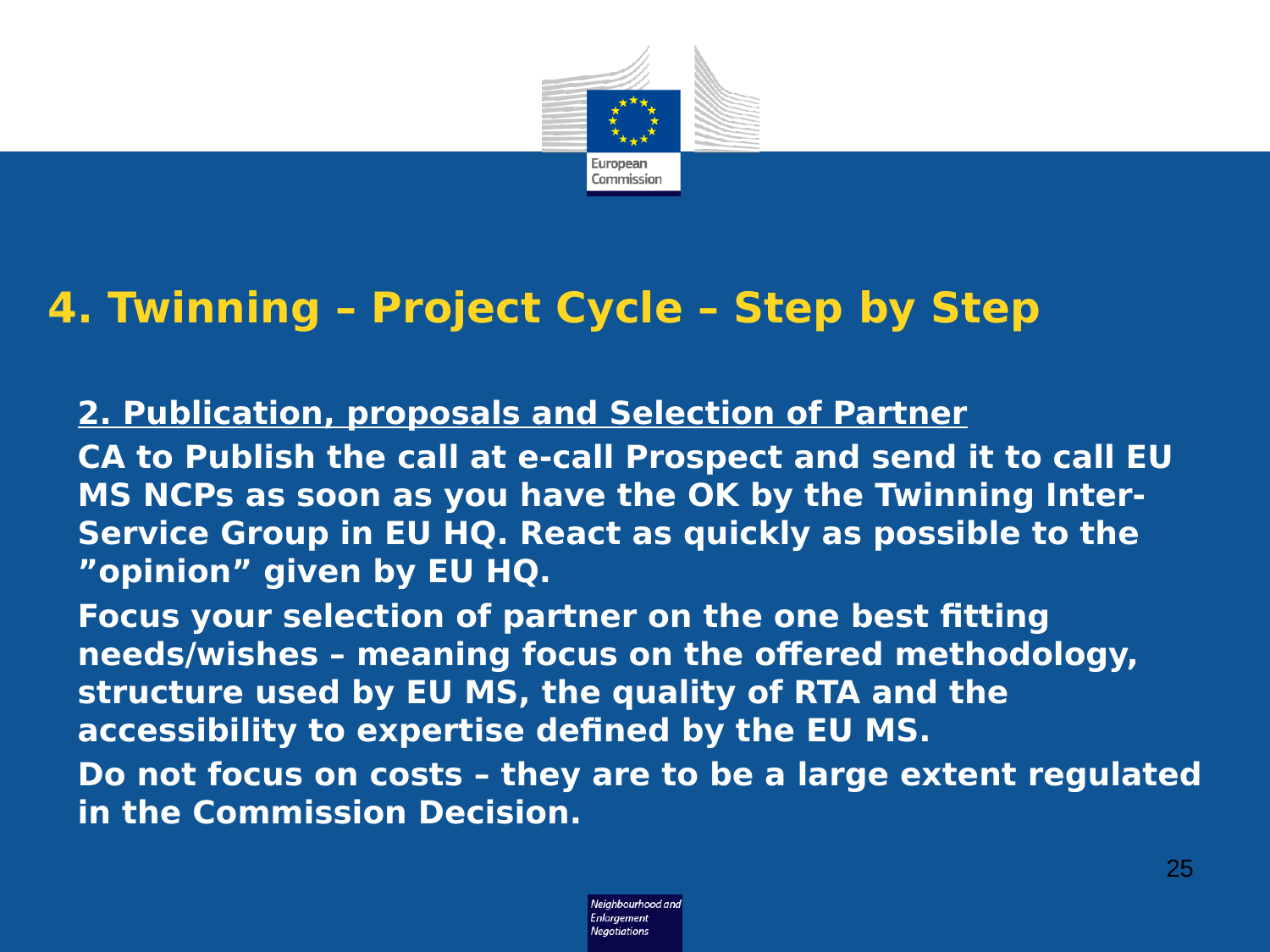

# 4. Twinning – Project Cycle – Step by Step
2. Publication, proposals and Selection of Partner
CA to Publish the call at e-call Prospect and send it to call EU MS NCPs as soon as you have the OK by the Twinning Inter-Service Group in EU HQ. React as quickly as possible to the ”opinion” given by EU HQ.
Focus your selection of partner on the one best fitting needs/wishes – meaning focus on the offered methodology, structure used by EU MS, the quality of RTA and the accessibility to expertise defined by the EU MS.
Do not focus on costs – they are to be a large extent regulated in the Commission Decision.

25